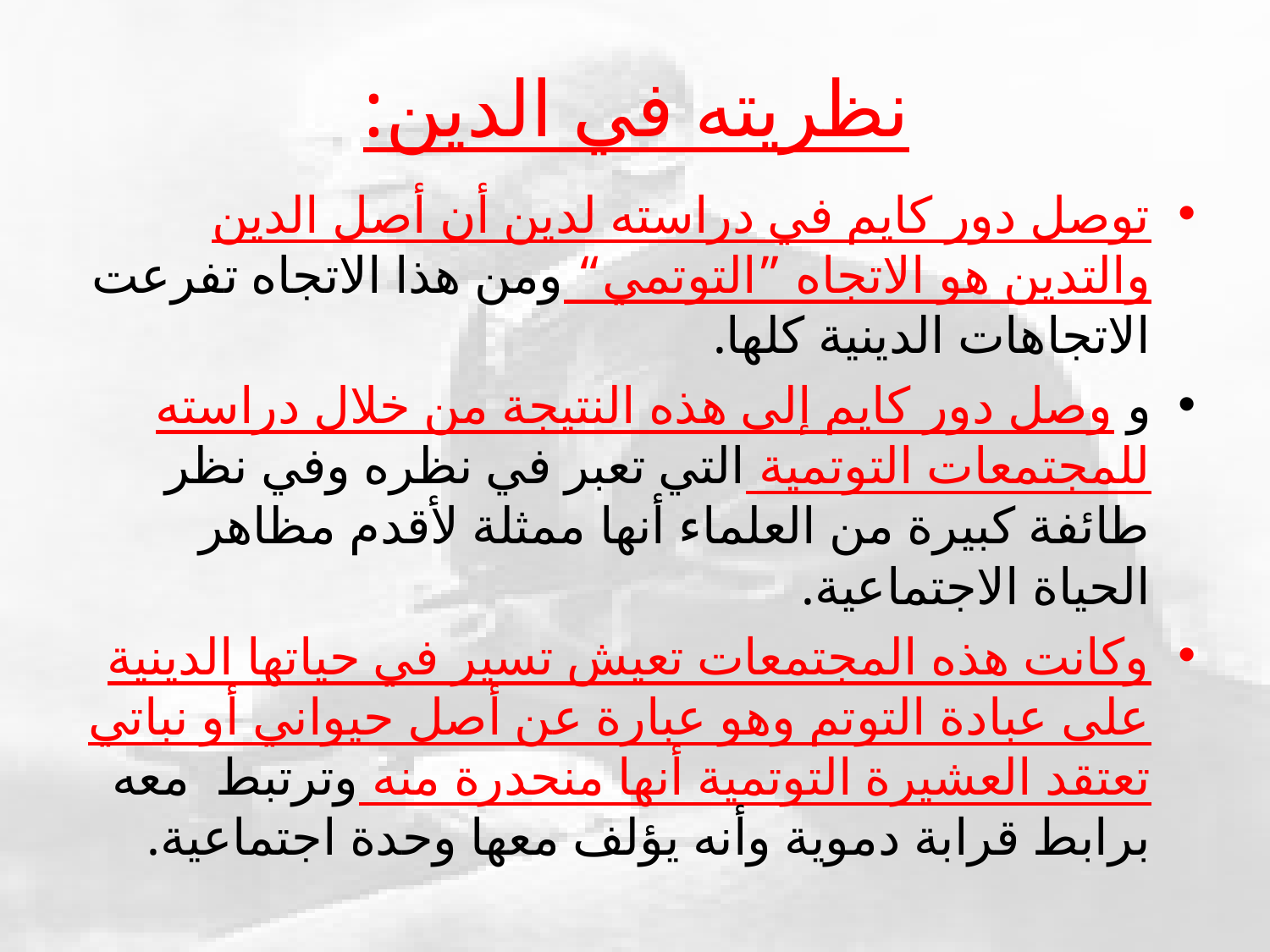

# نظريته في الدين:
توصل دور كايم في دراسته لدين أن أصل الدين والتدين هو الاتجاه ”التوتمي“ ومن هذا الاتجاه تفرعت الاتجاهات الدينية كلها.
و وصل دور كايم إلى هذه النتيجة من خلال دراسته للمجتمعات التوتمية التي تعبر في نظره وفي نظر طائفة كبيرة من العلماء أنها ممثلة لأقدم مظاهر الحياة الاجتماعية.
وكانت هذه المجتمعات تعيش تسير في حياتها الدينية على عبادة التوتم وهو عبارة عن أصل حيواني أو نباتي تعتقد العشيرة التوتمية أنها منحدرة منه وترتبط  معه برابط قرابة دموية وأنه يؤلف معها وحدة اجتماعية.